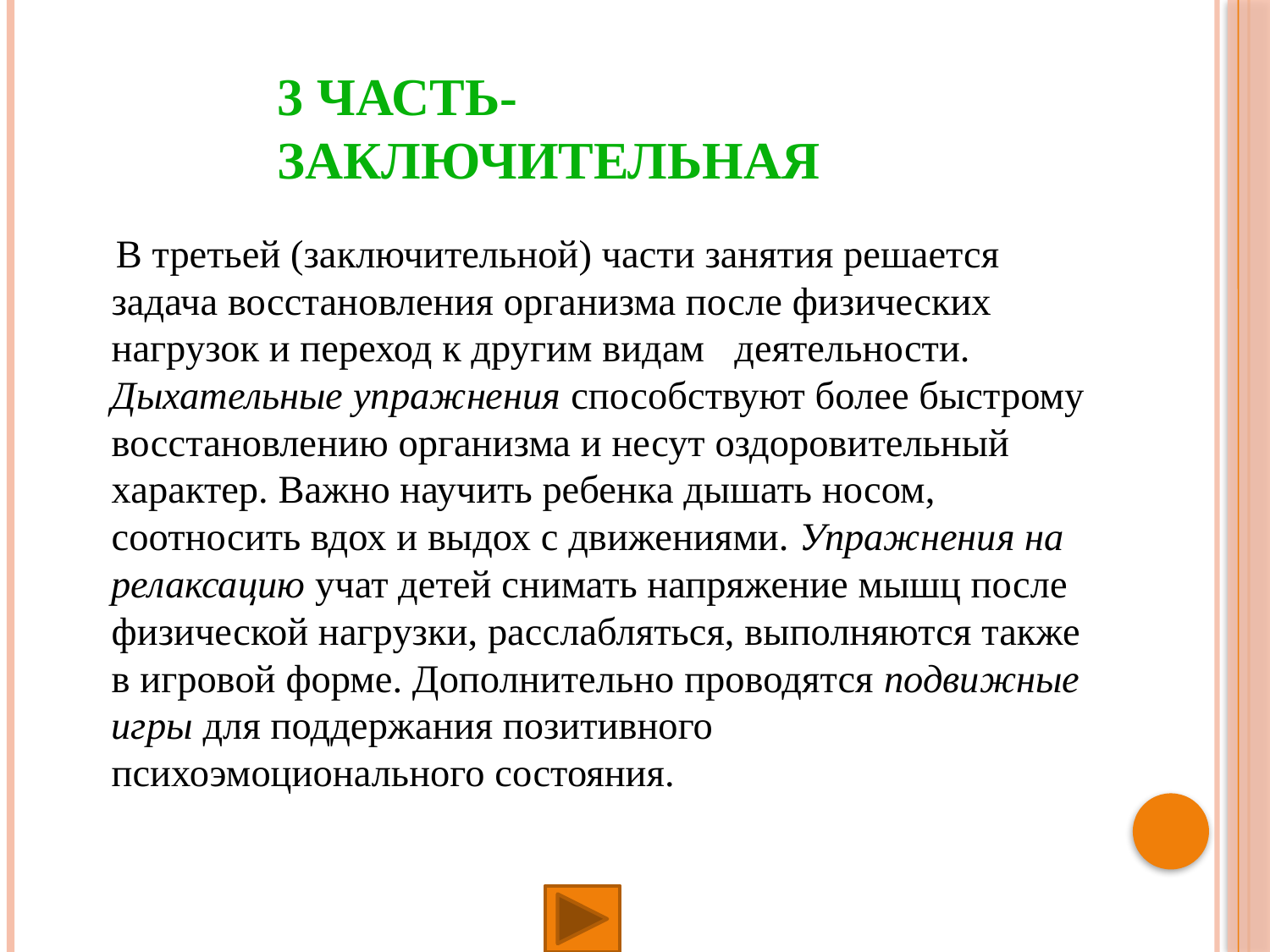

# 3 часть-заключительная
    В третьей (заключительной) части занятия решается задача восстановления организма после физических нагрузок и переход к другим видам   деятельности. Дыхательные упражнения способствуют более быстрому восстановлению организма и несут оздоровительный характер. Важно научить ребенка дышать носом, соотносить вдох и выдох с движениями. Упражнения на релаксацию учат детей снимать напряжение мышц после физической нагрузки, расслабляться, выполняются также в игровой форме. Дополнительно проводятся подвижные игры для поддержания позитивного психоэмоционального состояния.